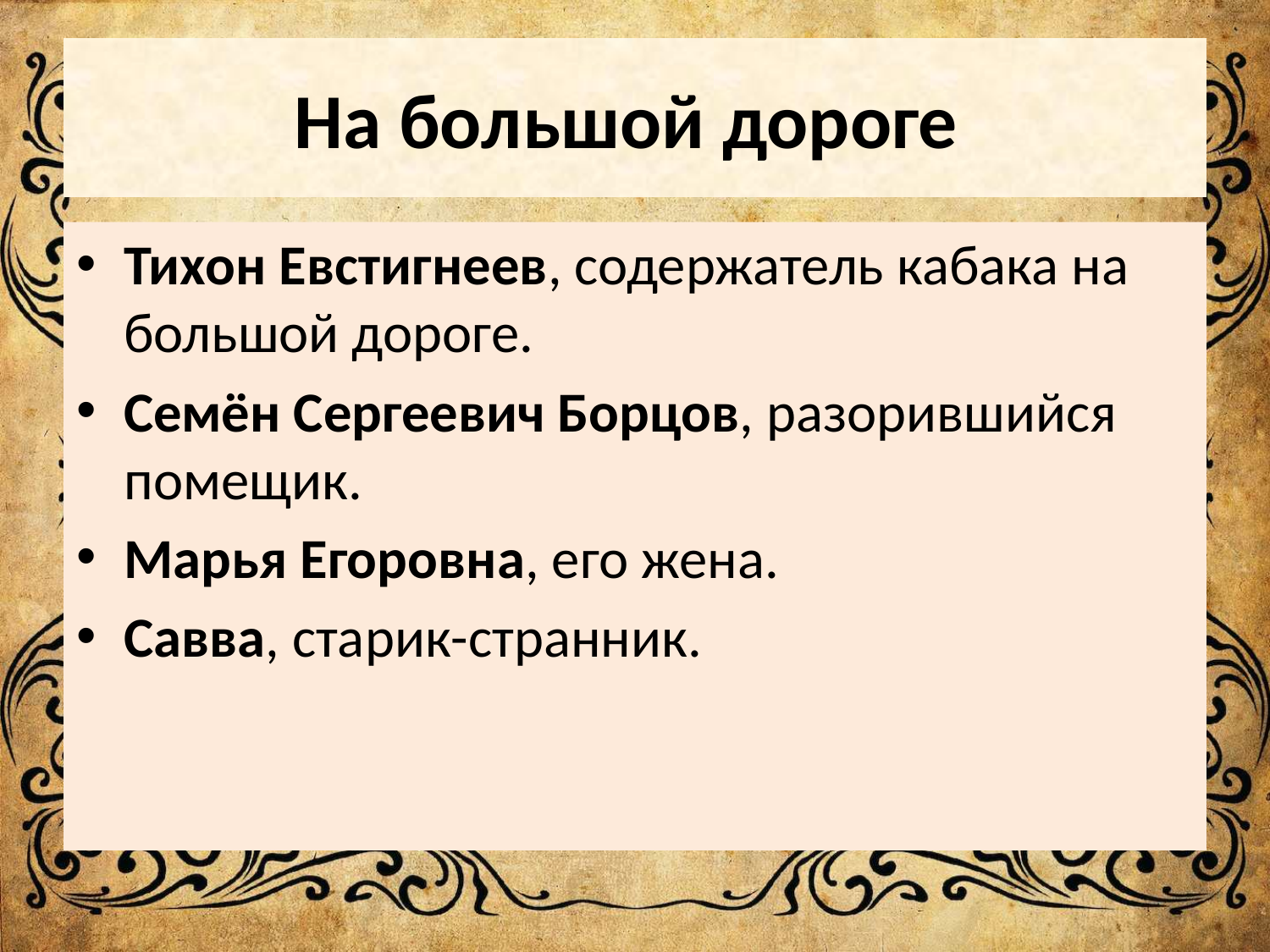

# На большой дороге
Тихон Евстигнеев, содержатель кабака на большой дороге.
Семён Сергеевич Борцов, разорившийся помещик.
Марья Егоровна, его жена.
Савва, старик-странник.